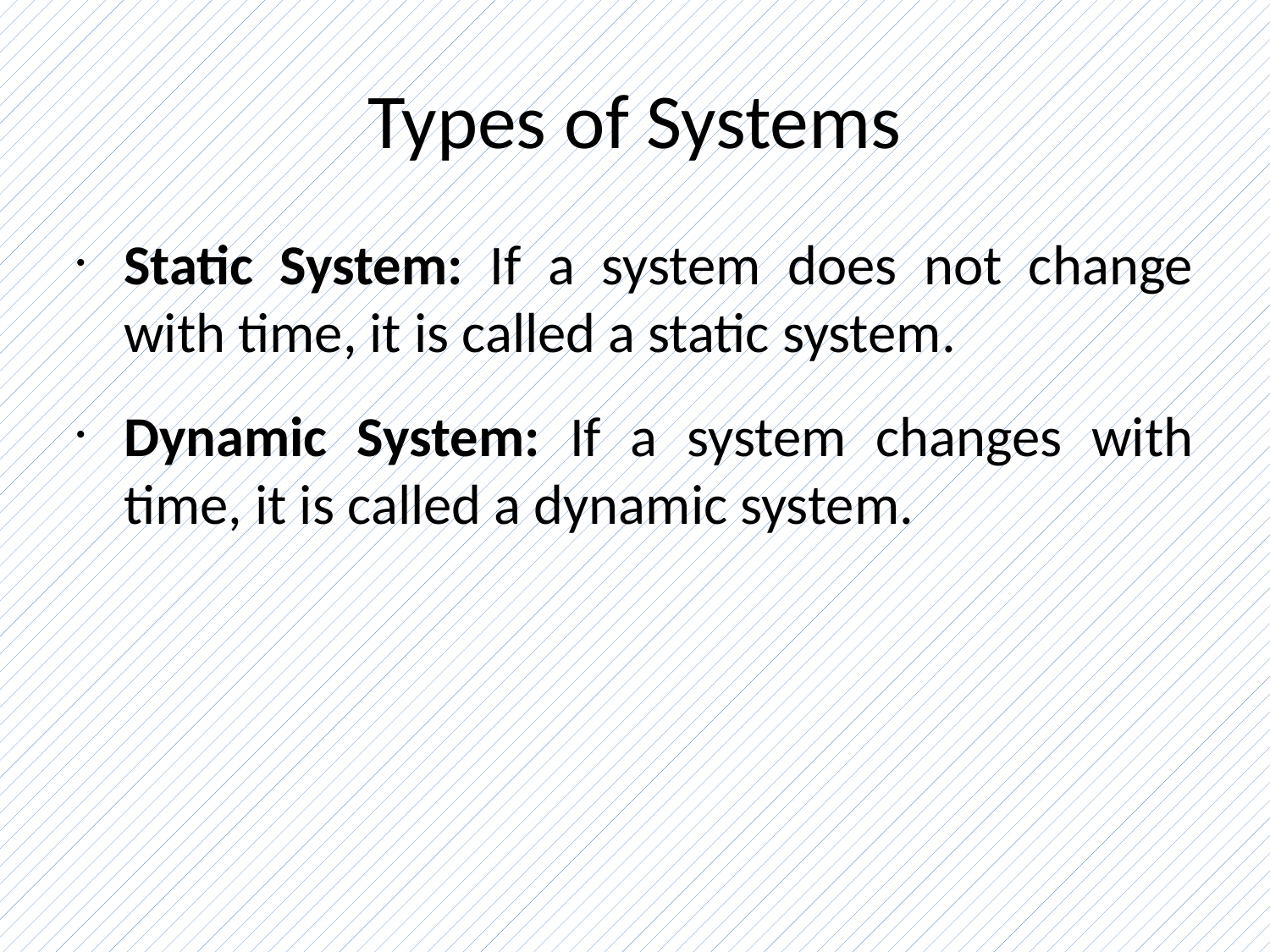

# Types of Systems
Static System: If a system does not change with time, it is called a static system.
Dynamic System: If a system changes with time, it is called a dynamic system.

Control Engineering I
2